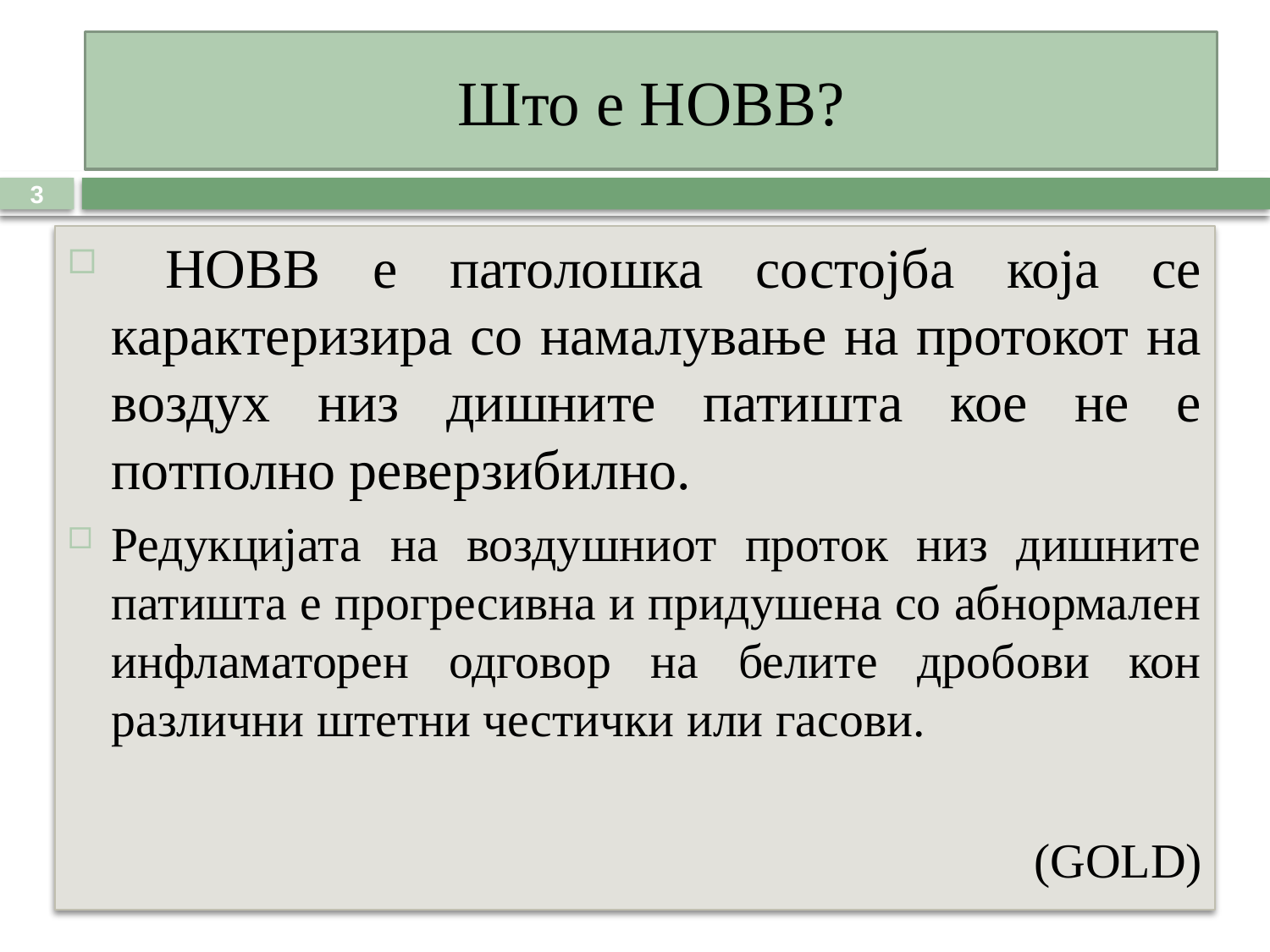

# Што е НОВВ?
3
 НОВВ е патолошка состојба која се карактеризира со намалување на протокот на воздух низ дишните патишта кое не е потполно реверзибилно.
Редукцијата на воздушниот проток низ дишните патишта е прогресивна и придушена со абнормален инфламаторен одговор на белите дробови кон различни штетни честички или гасови.

(GOLD)